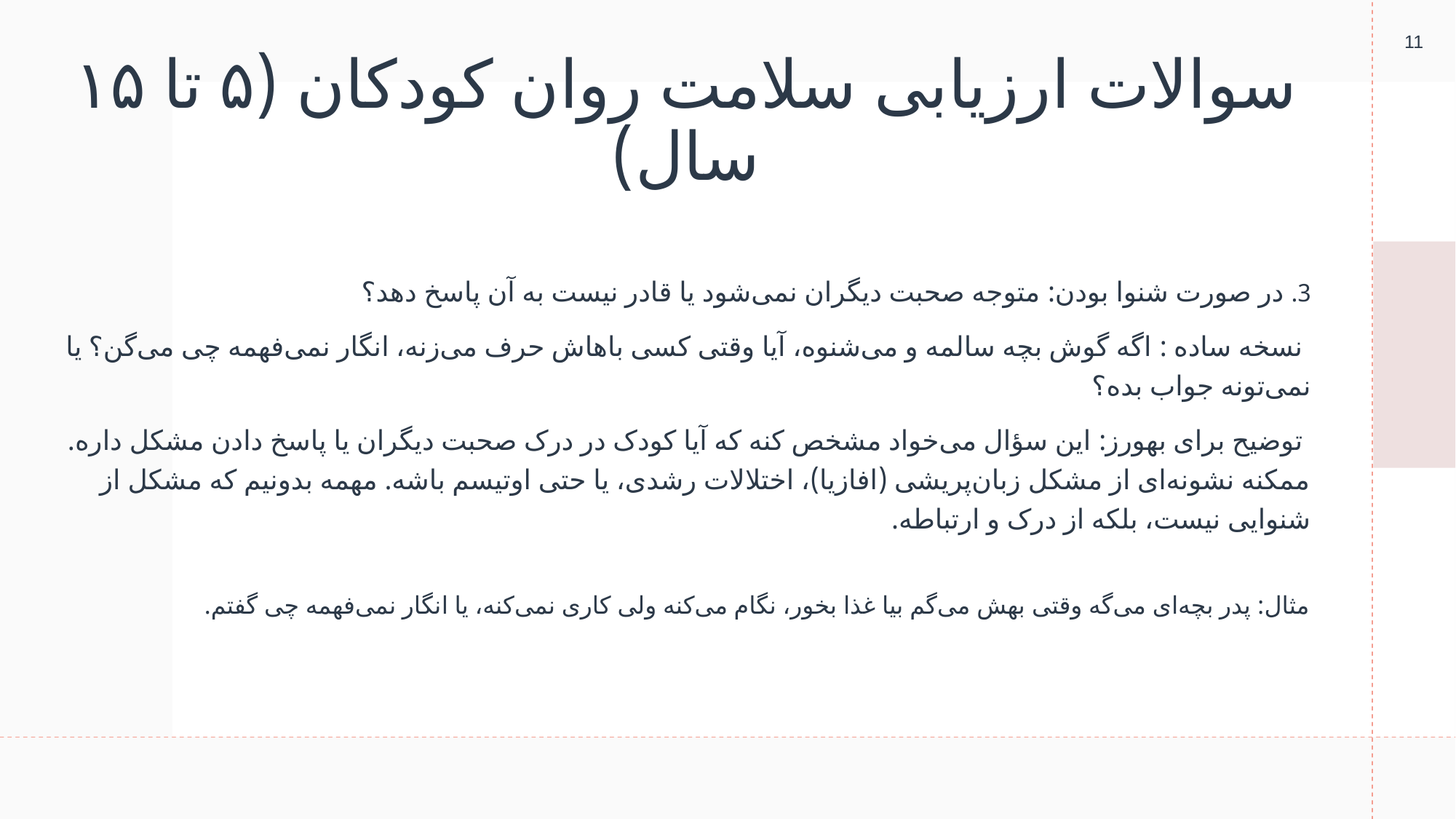

11
# سوالات ارزیابی سلامت روان کودکان (۵ تا ۱۵ سال)
3. در صورت شنوا بودن: متوجه صحبت دیگران نمی‌شود یا قادر نیست به آن پاسخ دهد؟
 نسخه ساده : اگه گوش بچه سالمه و می‌شنوه، آیا وقتی کسی باهاش حرف می‌زنه، انگار نمی‌فهمه چی می‌گن؟ یا نمی‌تونه جواب بده؟
 توضیح برای بهورز: این سؤال می‌خواد مشخص کنه که آیا کودک در درک صحبت دیگران یا پاسخ دادن مشکل داره. ممکنه نشونه‌ای از مشکل زبان‌پریشی (افازیا)، اختلالات رشدی، یا حتی اوتیسم باشه. مهمه بدونیم که مشکل از شنوایی نیست، بلکه از درک و ارتباطه.
مثال: پدر بچه‌ای می‌گه وقتی بهش می‌گم بیا غذا بخور، نگام می‌کنه ولی کاری نمی‌کنه، یا انگار نمی‌فهمه چی گفتم.